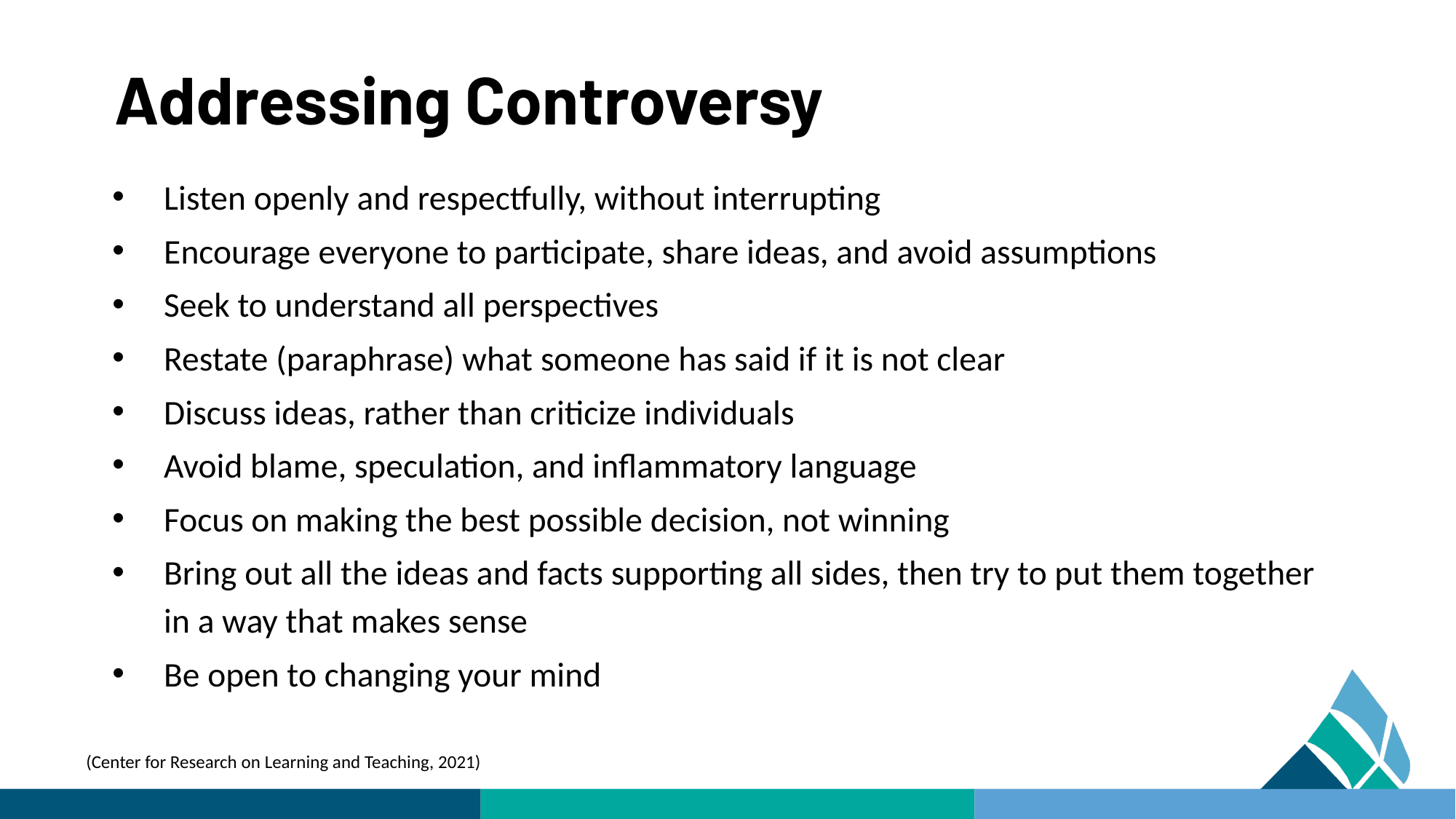

Addressing Controversy
Listen openly and respectfully, without interrupting
Encourage everyone to participate, share ideas, and avoid assumptions
Seek to understand all perspectives
Restate (paraphrase) what someone has said if it is not clear
Discuss ideas, rather than criticize individuals
Avoid blame, speculation, and inflammatory language
Focus on making the best possible decision, not winning
Bring out all the ideas and facts supporting all sides, then try to put them together in a way that makes sense
Be open to changing your mind

(Center for Research on Learning and Teaching, 2021)